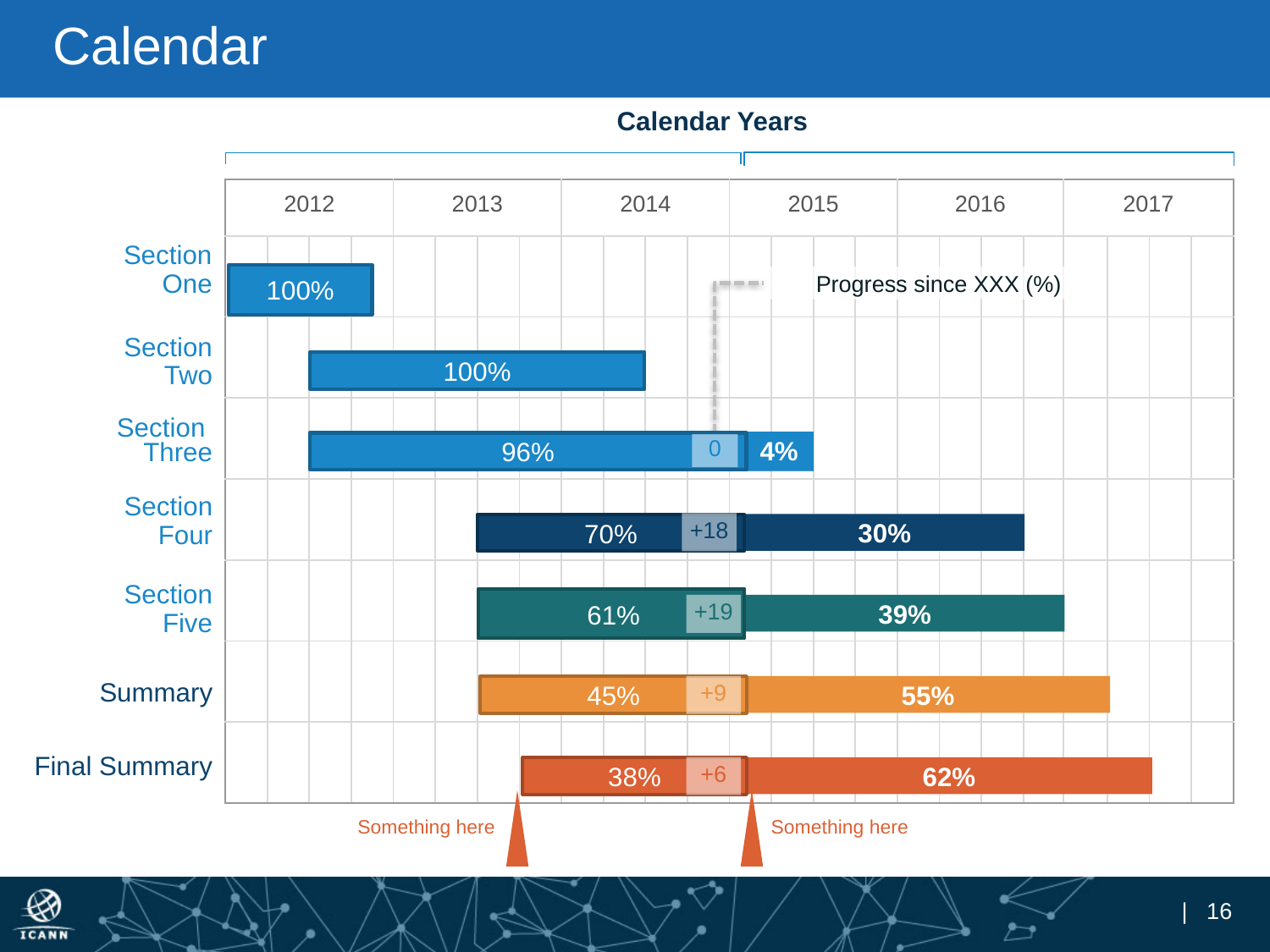

# Calendar
Calendar Years
| 2012 |  |  |  | 2013 |  |  |  | 2014 |  |  |  | 2015 |  |  |  | 2016 |  |  |  | 2017 |  |  |  |
| --- | --- | --- | --- | --- | --- | --- | --- | --- | --- | --- | --- | --- | --- | --- | --- | --- | --- | --- | --- | --- | --- | --- | --- |
|  |  |  |  |  |  |  |  |  |  |  |  |  |  |  |  |  |  |  |  |  |  |  |  |
|  |  |  |  |  |  |  |  |  |  |  |  |  |  |  |  |  |  |  |  |  |  |  |  |
|  |  |  |  |  |  |  |  |  |  |  |  |  |  |  |  |  |  |  |  |  |  |  |  |
|  |  |  |  |  |  |  |  |  |  |  |  |  |  |  |  |  |  |  |  |  |  |  |  |
|  |  |  |  |  |  |  |  |  |  |  |  |  |  |  |  |  |  |  |  |  |  |  |  |
|  |  |  |  |  |  |  |  |  |  |  |  |  |  |  |  |  |  |  |  |  |  |  |  |
|  |  |  |  |  |  |  |  |  |  |  |  |  |  |  |  |  |  |  |  |  |  |  |  |
Section
One
100%
Progress since XXX (%)
Section
Two
100%

Section
Three
96%
4%

0
Section
Four
70%
+18
30%
Section
Five

+19
39%
61%
45%
+9
55%
Summary
Final Summary
38%
+6
62%

Something here
Something here